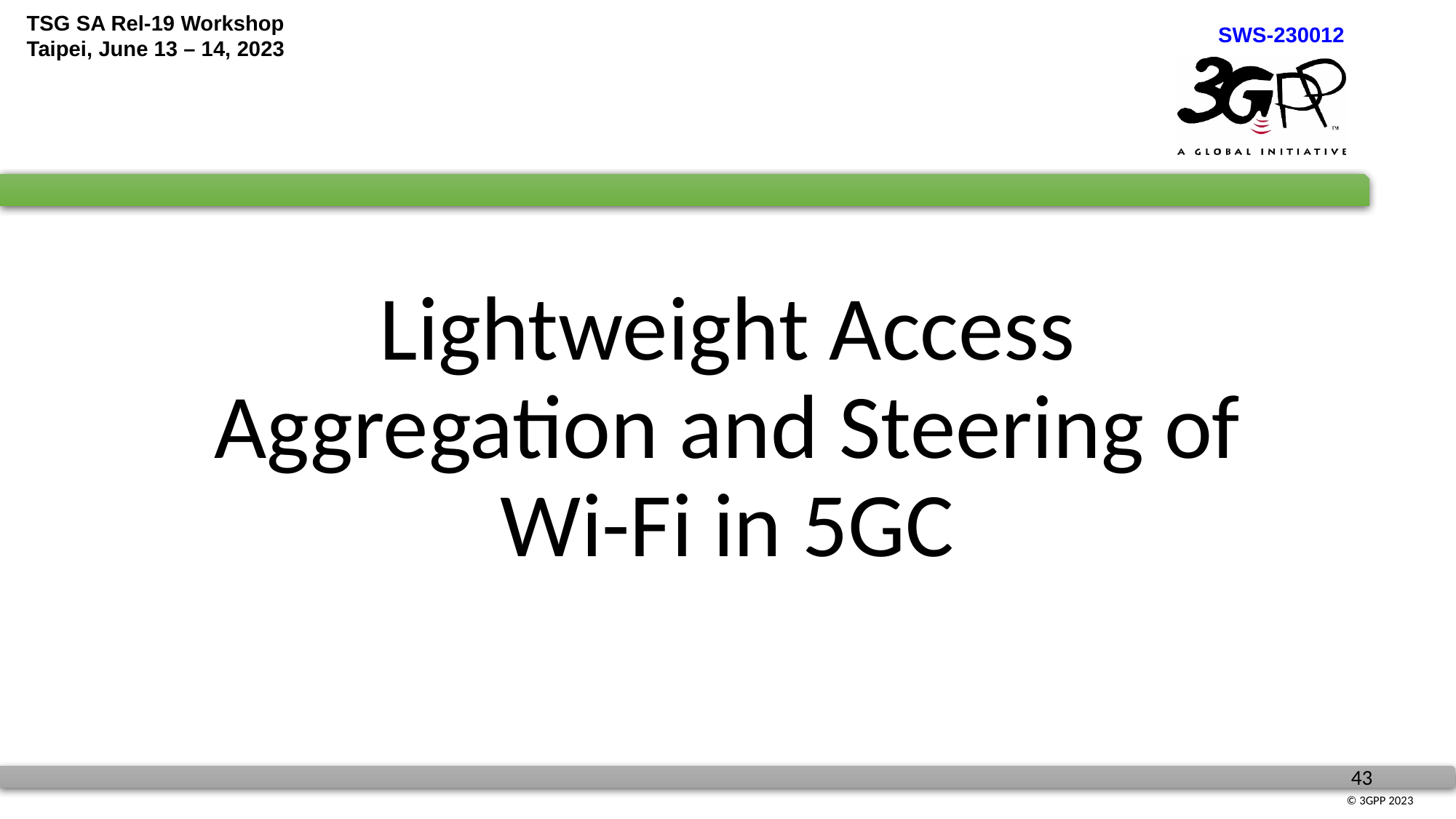

# Lightweight Access Aggregation and Steering of Wi-Fi in 5GC